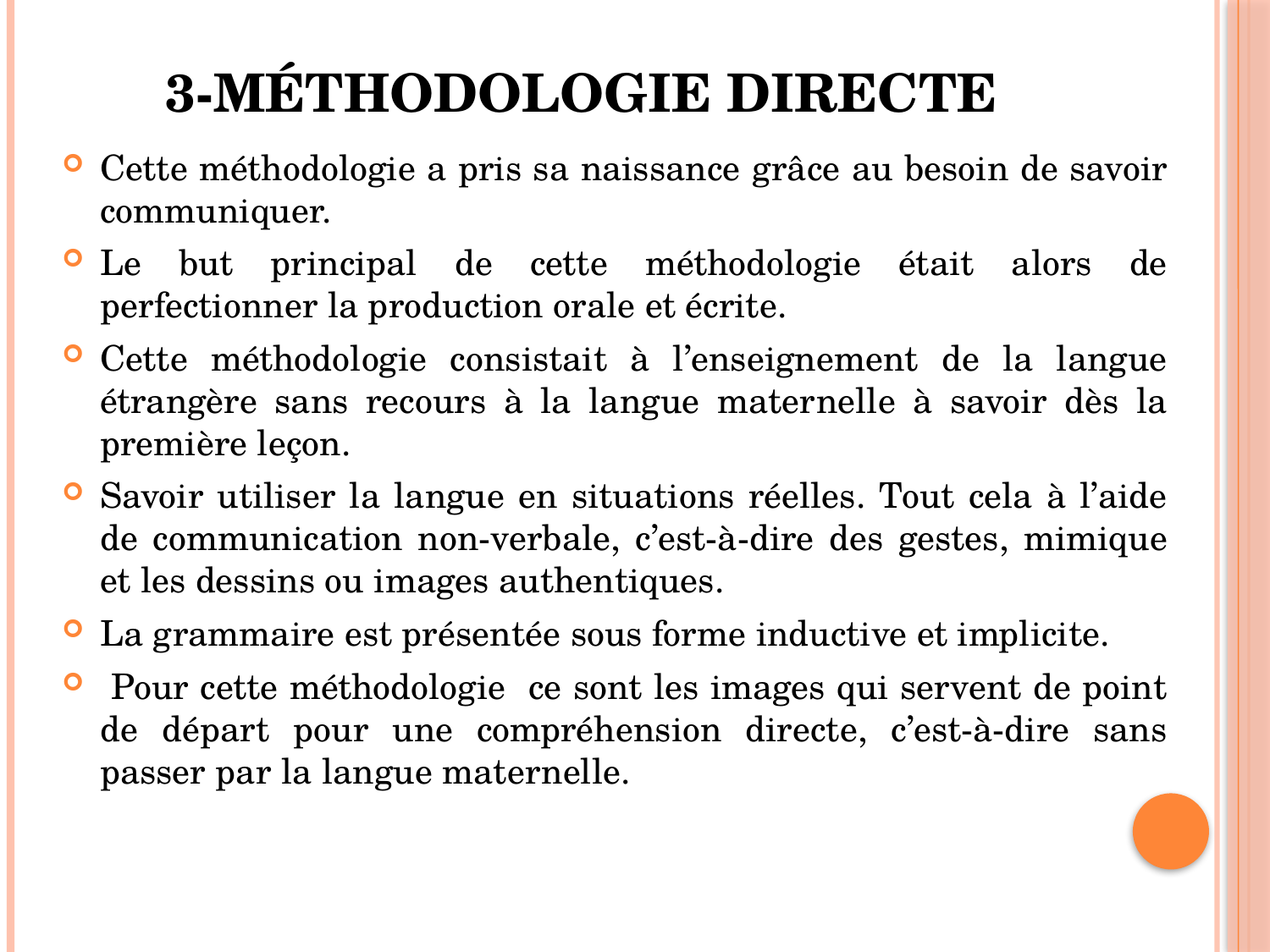

# 3-méthodologie directe
Cette méthodologie a pris sa naissance grâce au besoin de savoir communiquer.
Le but principal de cette méthodologie était alors de perfectionner la production orale et écrite.
Cette méthodologie consistait à l’enseignement de la langue étrangère sans recours à la langue maternelle à savoir dès la première leçon.
Savoir utiliser la langue en situations réelles. Tout cela à l’aide de communication non-verbale, c’est-à-dire des gestes, mimique et les dessins ou images authentiques.
La grammaire est présentée sous forme inductive et implicite.
 Pour cette méthodologie  ce sont les images qui servent de point de départ pour une compréhension directe, c’est-à-dire sans passer par la langue maternelle.